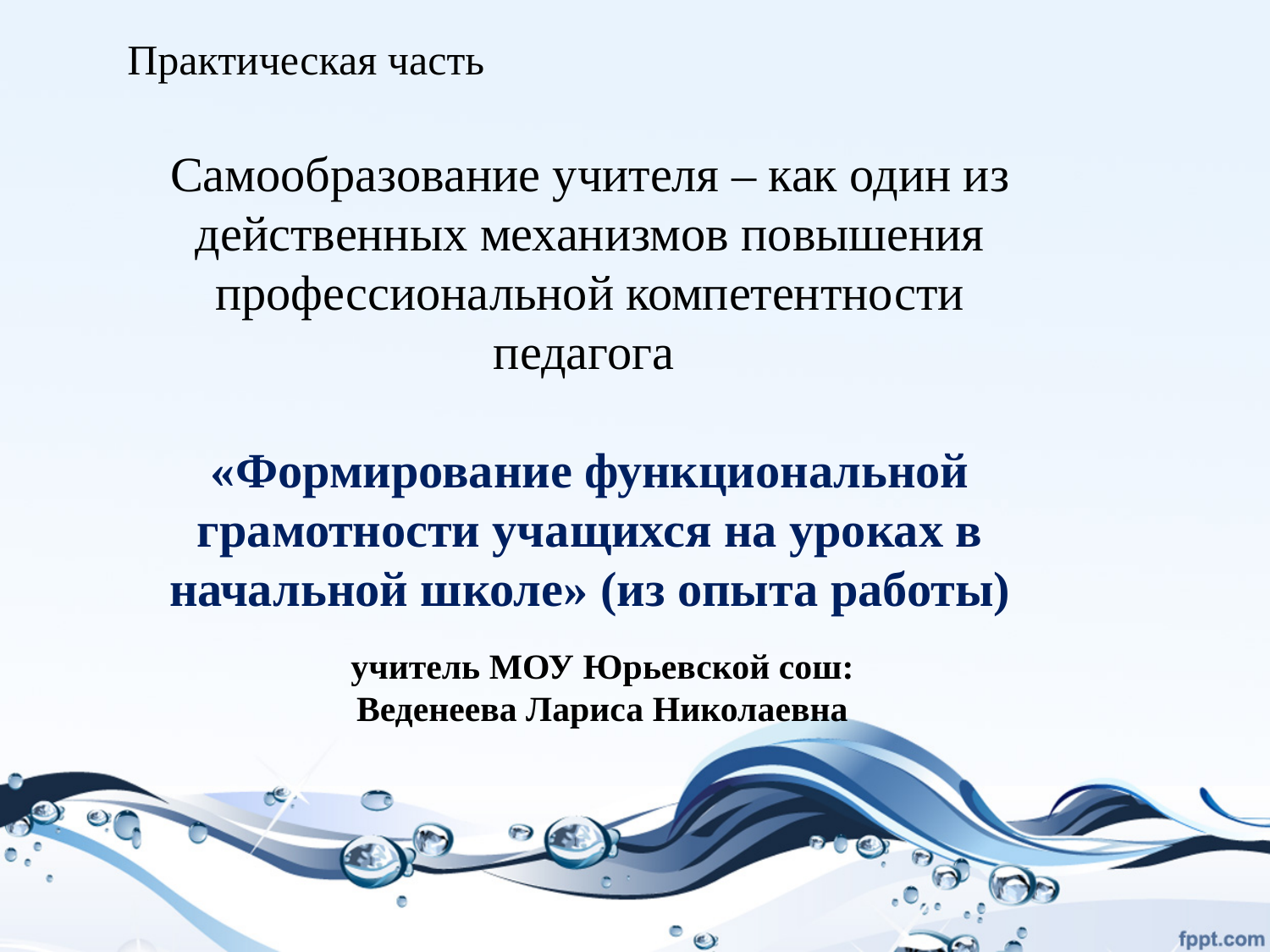

Практическая часть

Самообразование учителя – как один из действенных механизмов повышения профессиональной компетентности педагога

«Формирование функциональной грамотности учащихся на уроках в начальной школе» (из опыта работы)
учитель МОУ Юрьевской сош:
Веденеева Лариса Николаевна